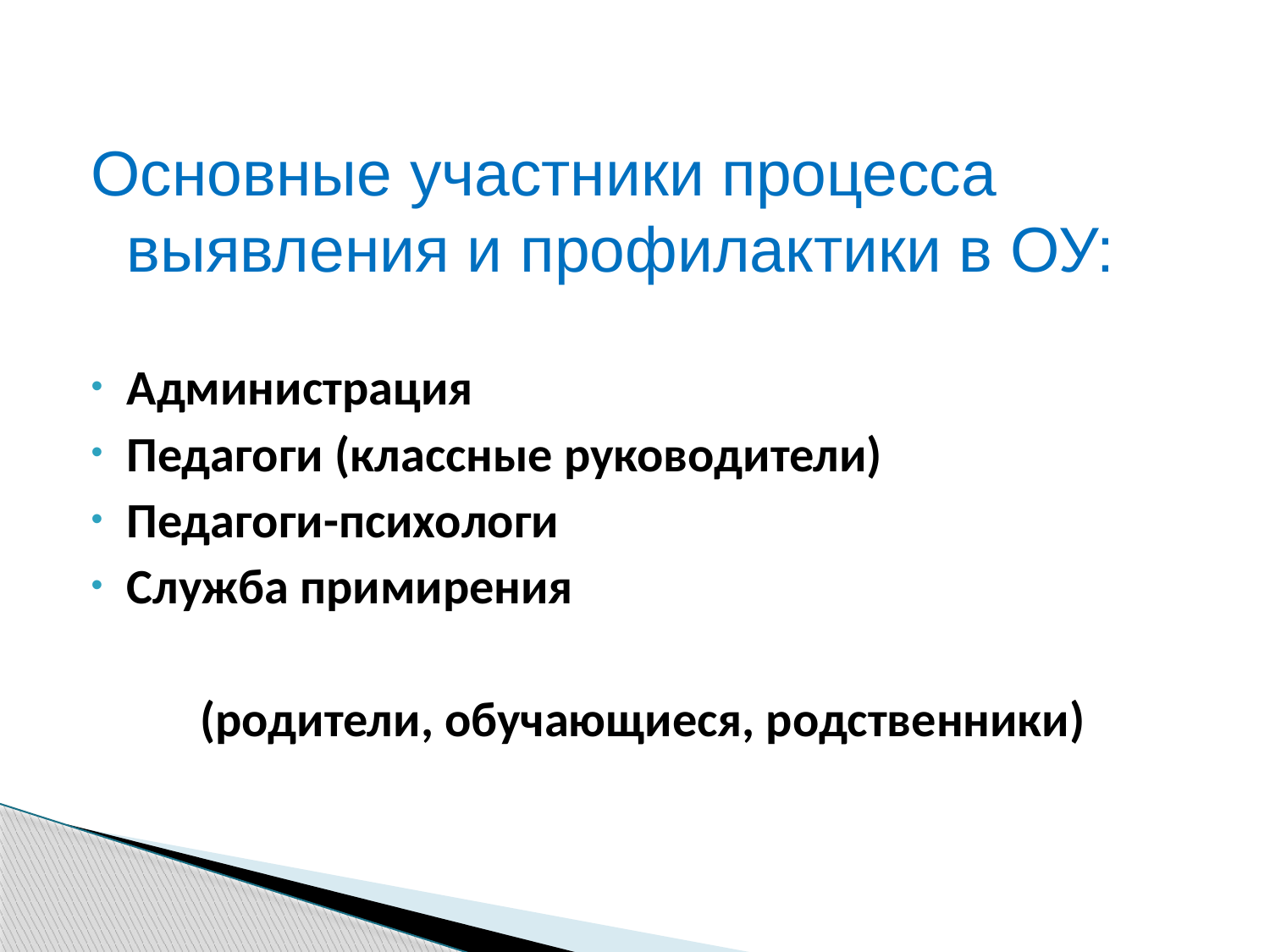

#
Основные участники процесса выявления и профилактики в ОУ:

Администрация
Педагоги (классные руководители)
Педагоги-психологи
Служба примирения

(родители, обучающиеся, родственники)